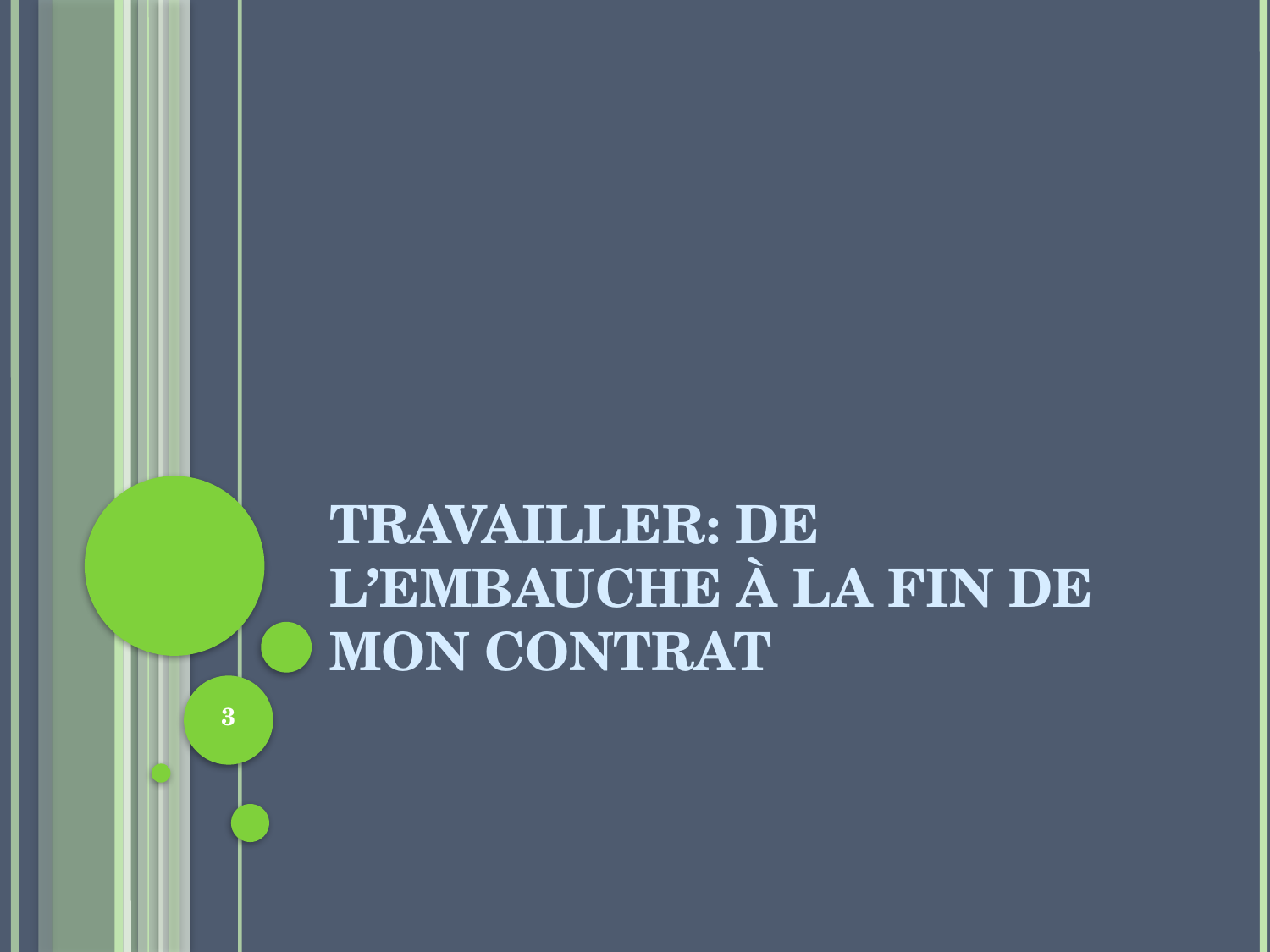

# Travailler: de l’embauche à la fin de mon contrat
3